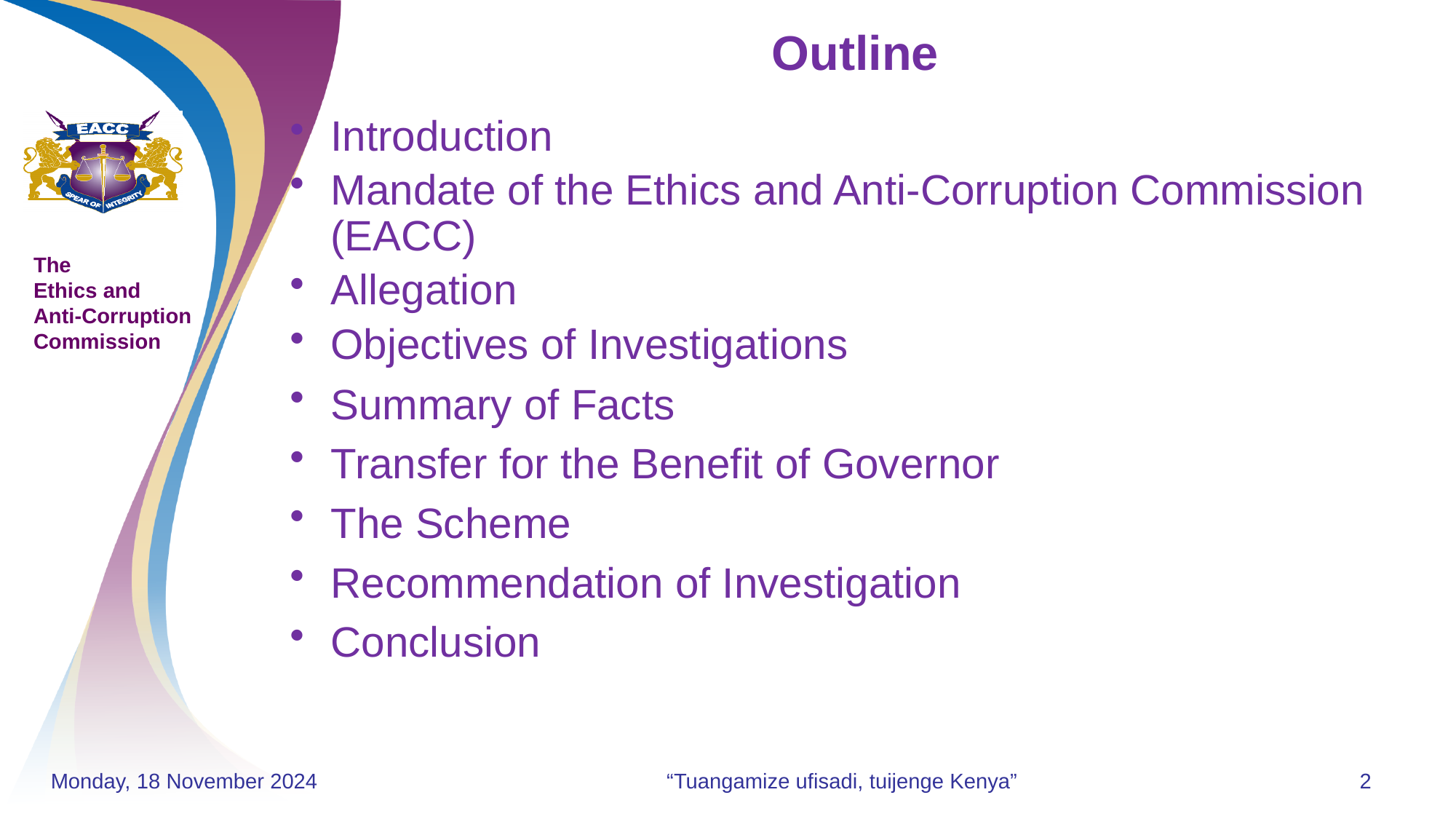

# Outline
Introduction
Mandate of the Ethics and Anti-Corruption Commission (EACC)
Allegation
Objectives of Investigations
Summary of Facts
Transfer for the Benefit of Governor
The Scheme
Recommendation of Investigation
Conclusion
Monday, 18 November 2024
“Tuangamize ufisadi, tuijenge Kenya”
2